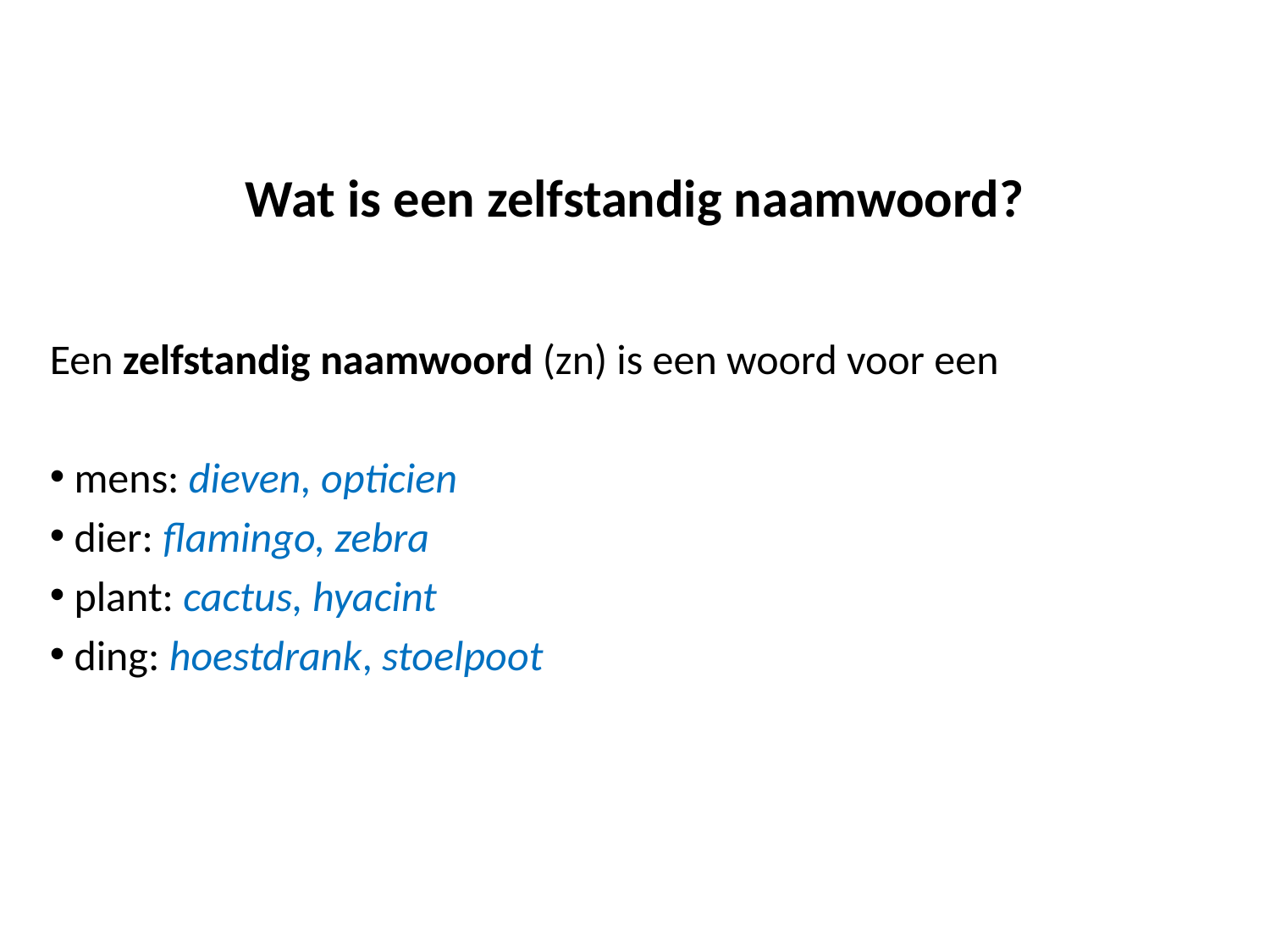

# Wat is een zelfstandig naamwoord?
Een zelfstandig naamwoord (zn) is een woord voor een

 mens: dieven, opticien
 dier: flamingo, zebra
 plant: cactus, hyacint
 ding: hoestdrank, stoelpoot